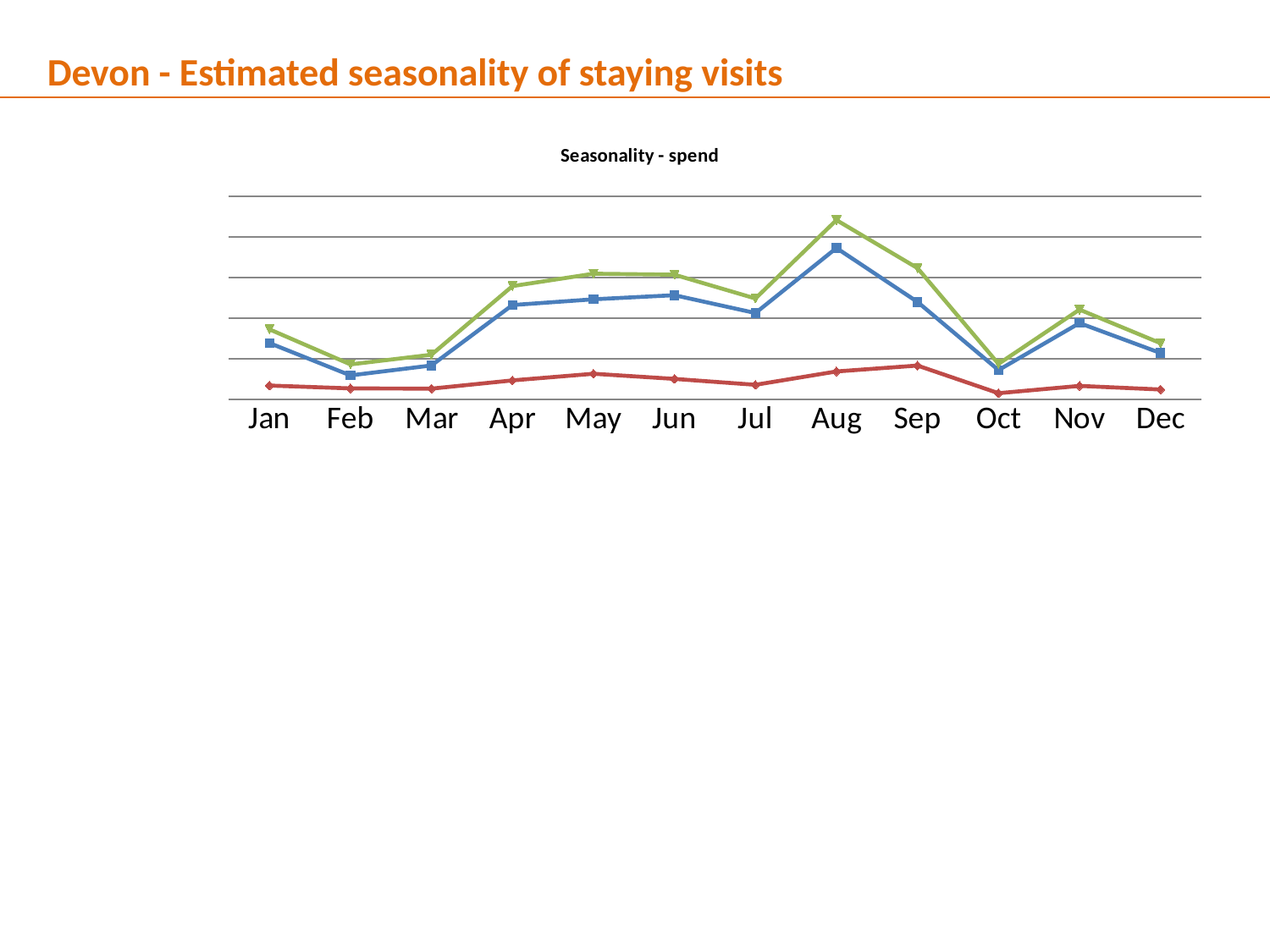

Devon - Estimated seasonality of staying visits

### Chart: Seasonality - spend

| Category | UK spend (mn's) | OS spend (mn's) | Total spend (mn's) |
|---|---|---|---|
| Jan | 69.29609664394452 | 16.996480954199995 | 86.29257759814452 |
| Feb | 29.500043764878626 | 13.511668246610359 | 43.01171201148898 |
| Mar | 41.751669184158885 | 13.187553339639893 | 54.939222523798776 |
| Apr | 116.14590238656609 | 23.334693804300283 | 139.48059619086638 |
| May | 123.2196981897778 | 31.526818110659956 | 154.74651630043775 |
| Jun | 128.30708088596927 | 25.17676392377567 | 153.48384480974494 |
| Jul | 106.34959401531613 | 17.90400155465054 | 124.25359556996668 |
| Aug | 186.36246269870955 | 34.385200287700954 | 220.7476629864105 |
| Sep | 119.96843540567781 | 41.633836764857925 | 161.60227217053574 |
| Oct | 36.01595182461817 | 7.624065683252081 | 43.640017507870255 |
| Nov | 93.99024137495125 | 16.599810022925027 | 110.59005139787628 |
| Dec | 57.061823625431934 | 12.121107307427348 | 69.18293093285928 |
6